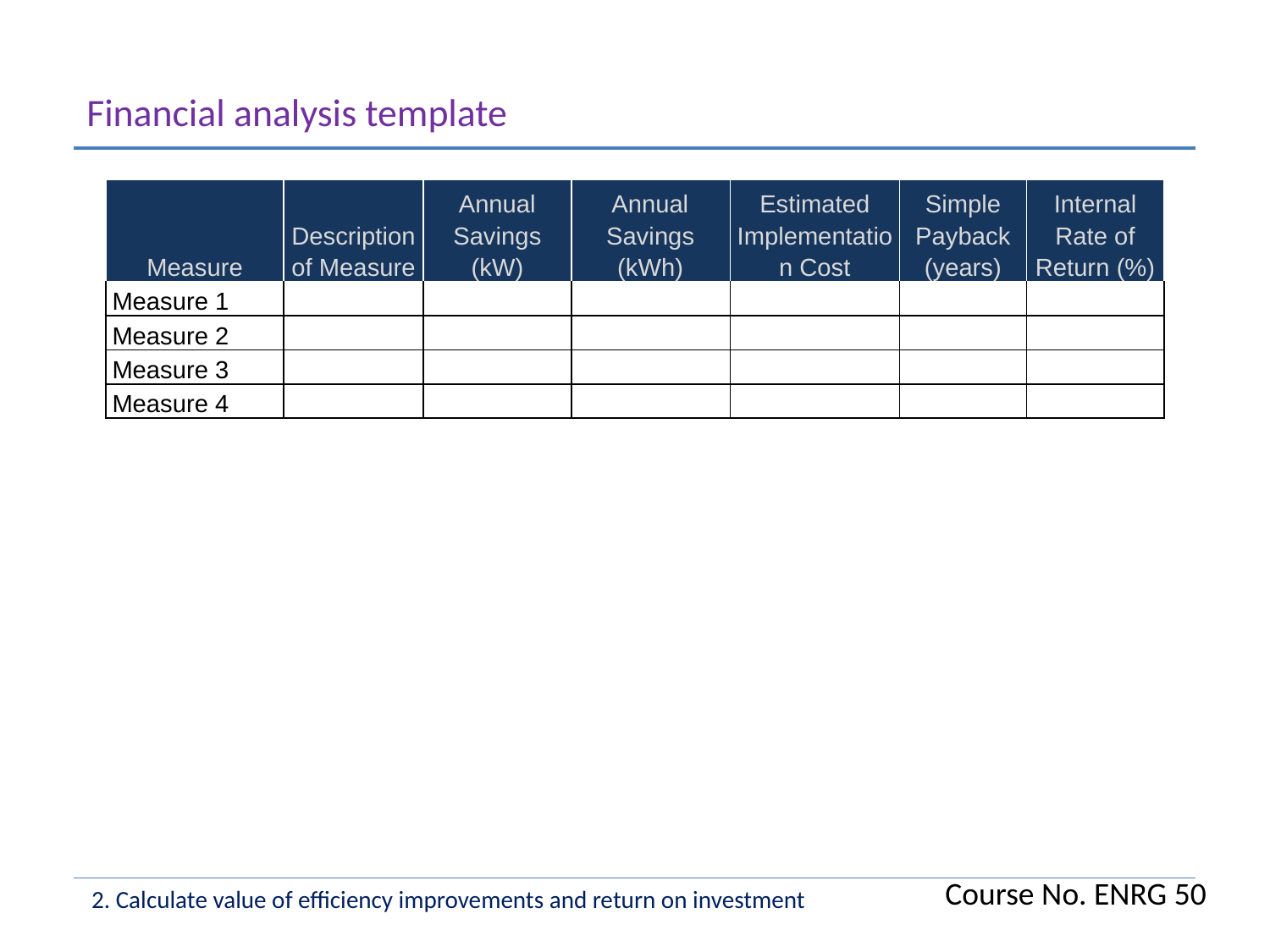

Financial analysis template
| Measure | Description of Measure | Annual Savings (kW) | Annual Savings (kWh) | Estimated Implementation Cost | Simple Payback (years) | Internal Rate of Return (%) |
| --- | --- | --- | --- | --- | --- | --- |
| Measure 1 |  |  |  |  |  |  |
| Measure 2 |  |  |  |  |  |  |
| Measure 3 |  |  |  |  |  |  |
| Measure 4 |  |  |  |  |  |  |
Course No. ENRG 50
2. Calculate value of efficiency improvements and return on investment